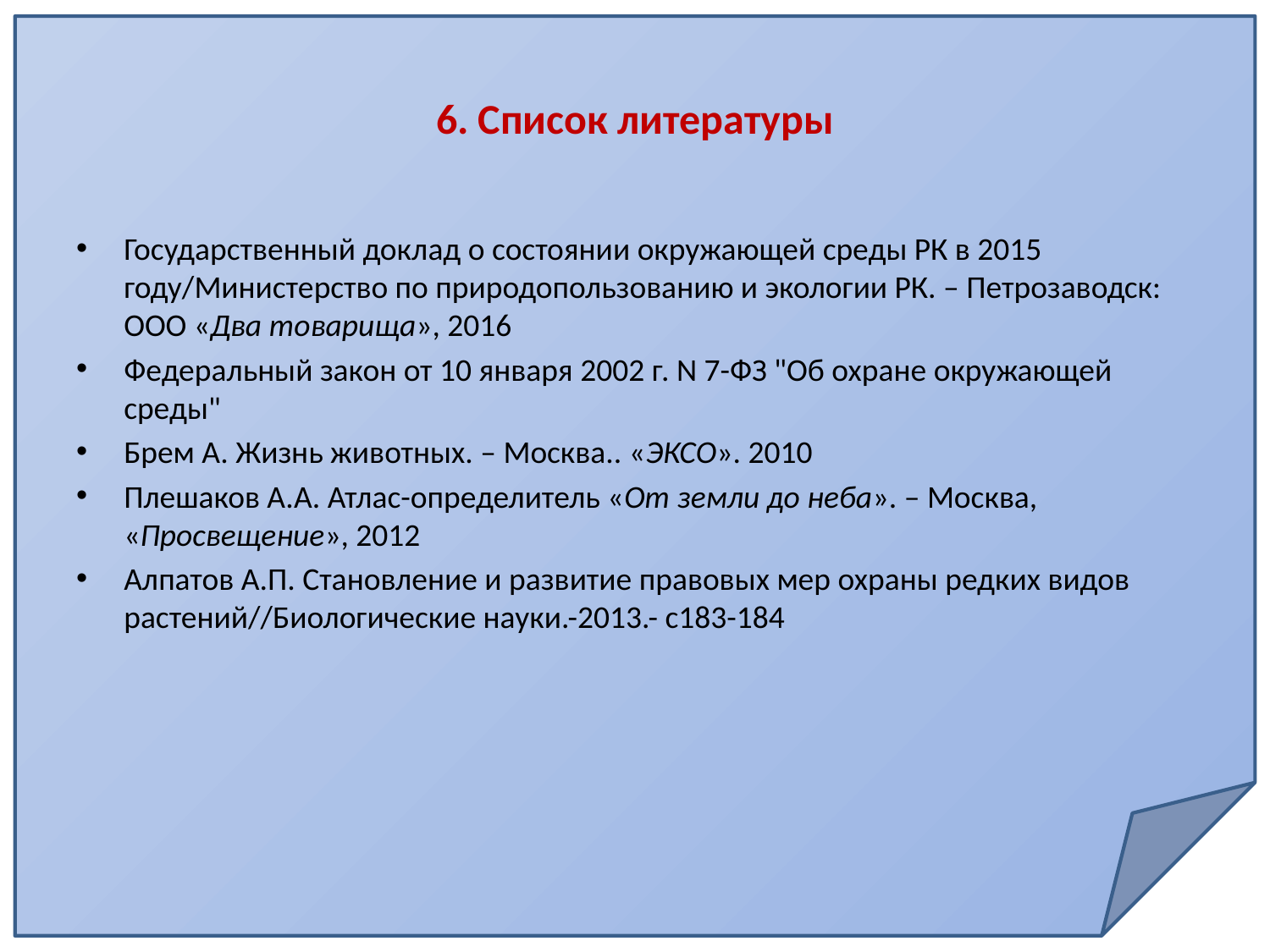

# 6. Список литературы
Государственный доклад о состоянии окружающей среды РК в 2015 году/Министерство по природопользованию и экологии РК. – Петрозаводск: ООО «Два товарища», 2016
Федеральный закон от 10 января 2002 г. N 7-ФЗ "Об охране окружающей среды"
Брем А. Жизнь животных. – Москва.. «ЭКСО». 2010
Плешаков А.А. Атлас-определитель «От земли до неба». – Москва, «Просвещение», 2012
Алпатов А.П. Становление и развитие правовых мер охраны редких видов растений//Биологические науки.-2013.- с183-184